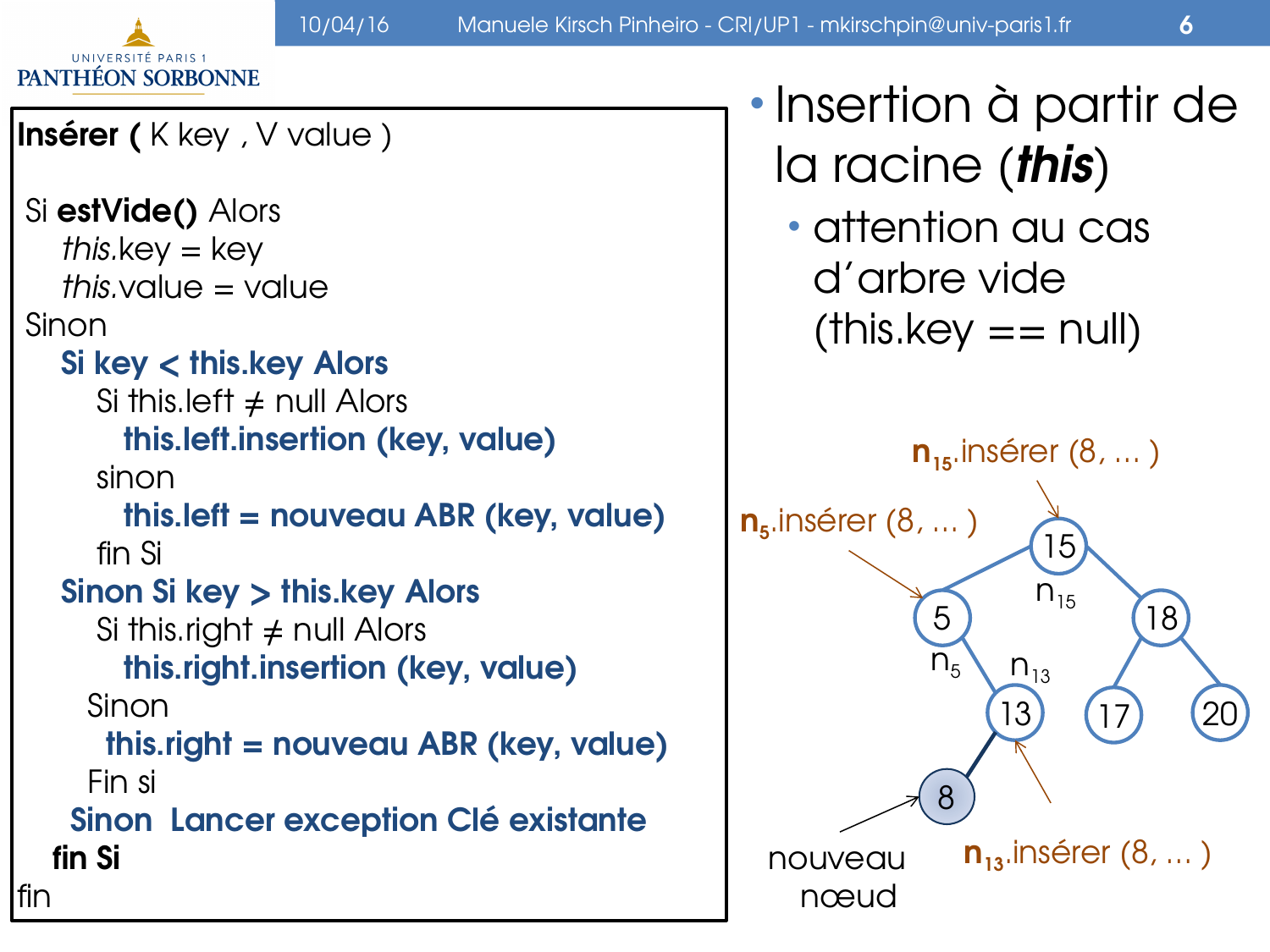

10/04/16
Manuele Kirsch Pinheiro - CRI/UP1 - mkirschpin@univ-paris1.fr
6
Insertion à partir de la racine (this)
attention au cas d’arbre vide
(this.key == null)

Insérer ( K key , V value )

 Si estVide() Alors
     this.key = key
     this.value = value
 Sinon
     Si key < this.key Alors
         Si this.left ≠ null Alors
            this.left.insertion (key, value)
         sinon
            this.left = nouveau ABR (key, value)
         fin Si
     Sinon Si key > this.key Alors
         Si this.right ≠ null Alors
            this.right.insertion (key, value)
        Sinon
          this.right = nouveau ABR (key, value)
        Fin si
      Sinon  Lancer exception Clé existante
    fin Si
fin
n15.insérer (8, … )
n5.insérer (8, … )
15
5
18
13
20
17
n15
n5
n13
8
n13.insérer (8, … )
nouveau
nœud